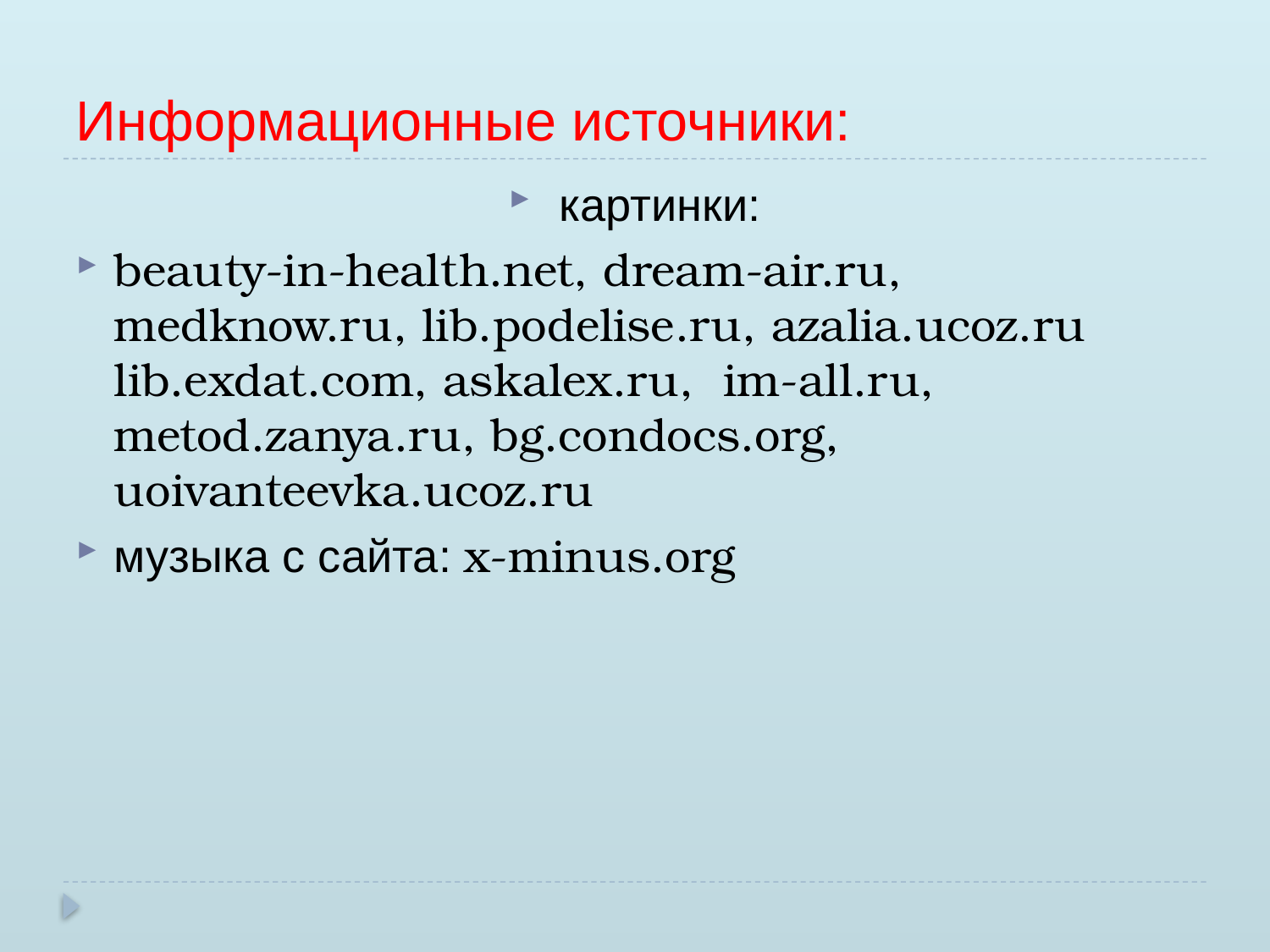

# Информационные источники:
 картинки:
beauty-in-health.net, dream-air.ru, medknow.ru, lib.podelise.ru, azalia.ucoz.ru lib.exdat.com, askalex.ru,  im-all.ru, metod.zanya.ru, bg.condocs.org, uoivanteevka.ucoz.ru
музыка с сайта: x-minus.org